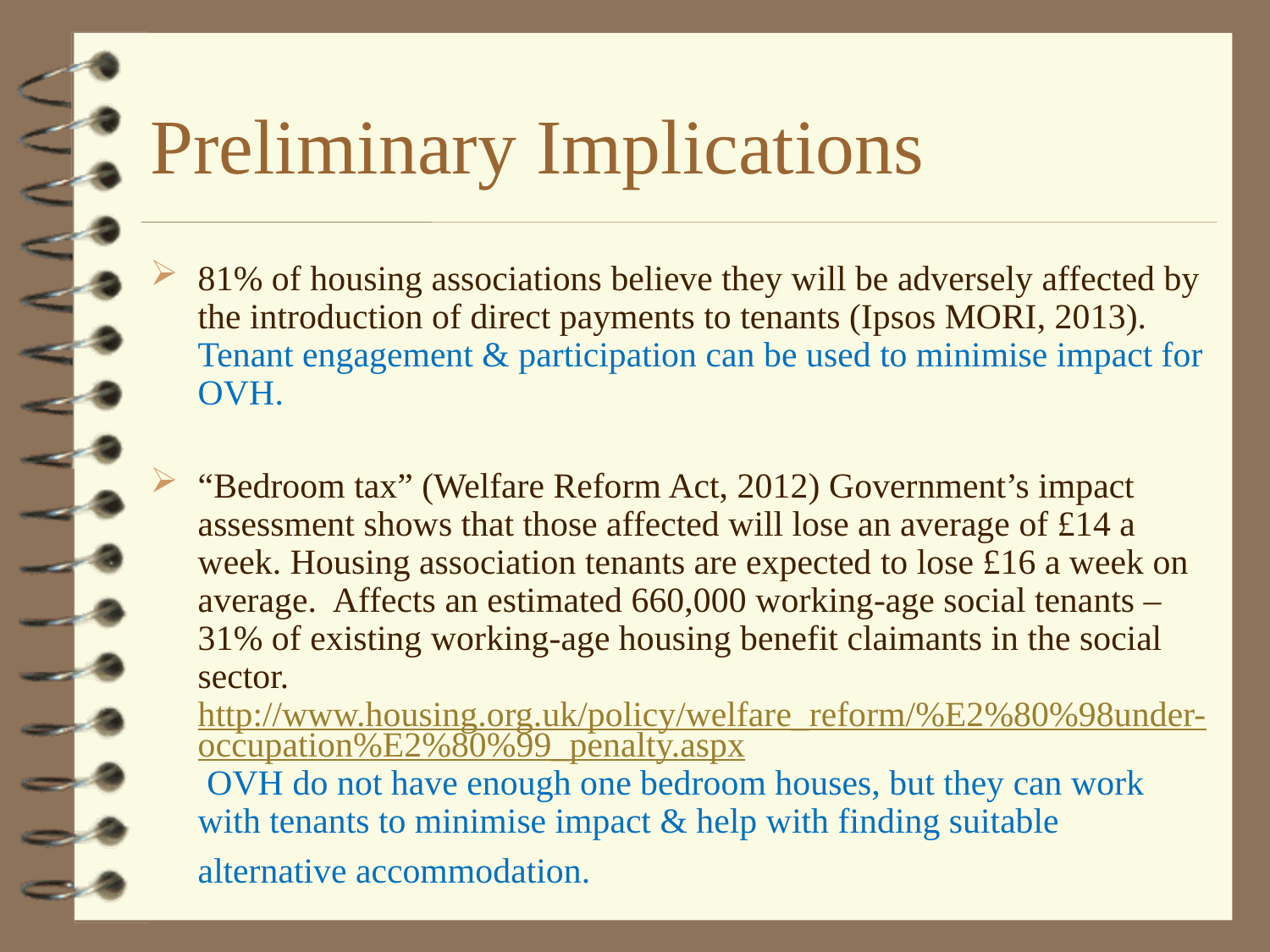

# Preliminary Implications
81% of housing associations believe they will be adversely affected by the introduction of direct payments to tenants (Ipsos MORI, 2013). Tenant engagement & participation can be used to minimise impact for OVH.

“Bedroom tax” (Welfare Reform Act, 2012) Government’s impact assessment shows that those affected will lose an average of £14 a week. Housing association tenants are expected to lose £16 a week on average.  Affects an estimated 660,000 working-age social tenants – 31% of existing working-age housing benefit claimants in the social sector.  http://www.housing.org.uk/policy/welfare_reform/%E2%80%98under-occupation%E2%80%99_penalty.aspx OVH do not have enough one bedroom houses, but they can work with tenants to minimise impact & help with finding suitable alternative accommodation.